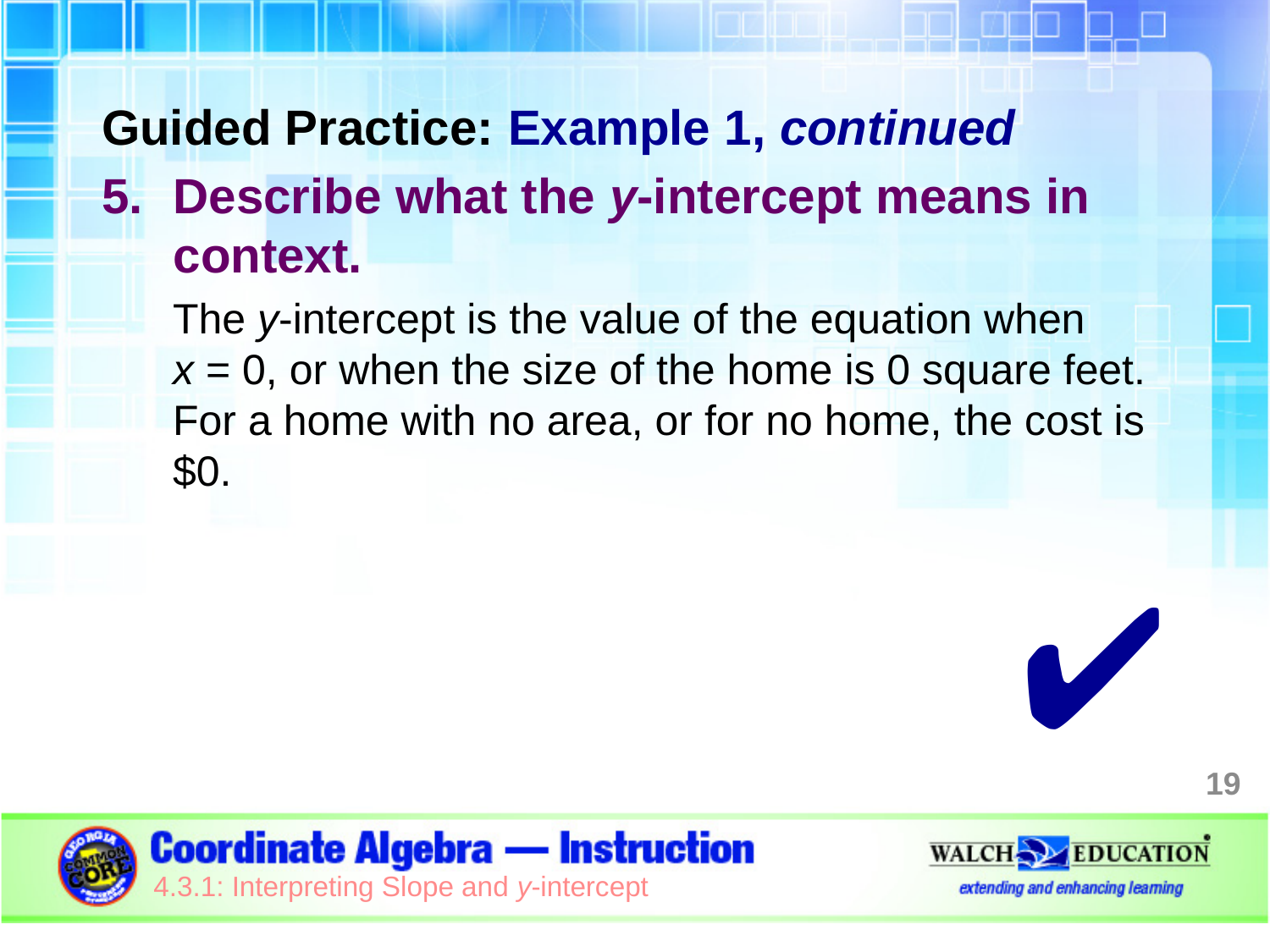

Guided Practice: Example 1, continued
Describe what the y-intercept means in context.
The y-intercept is the value of the equation when
x = 0, or when the size of the home is 0 square feet. For a home with no area, or for no home, the cost is $0.

✔
19
4.3.1: Interpreting Slope and y-intercept